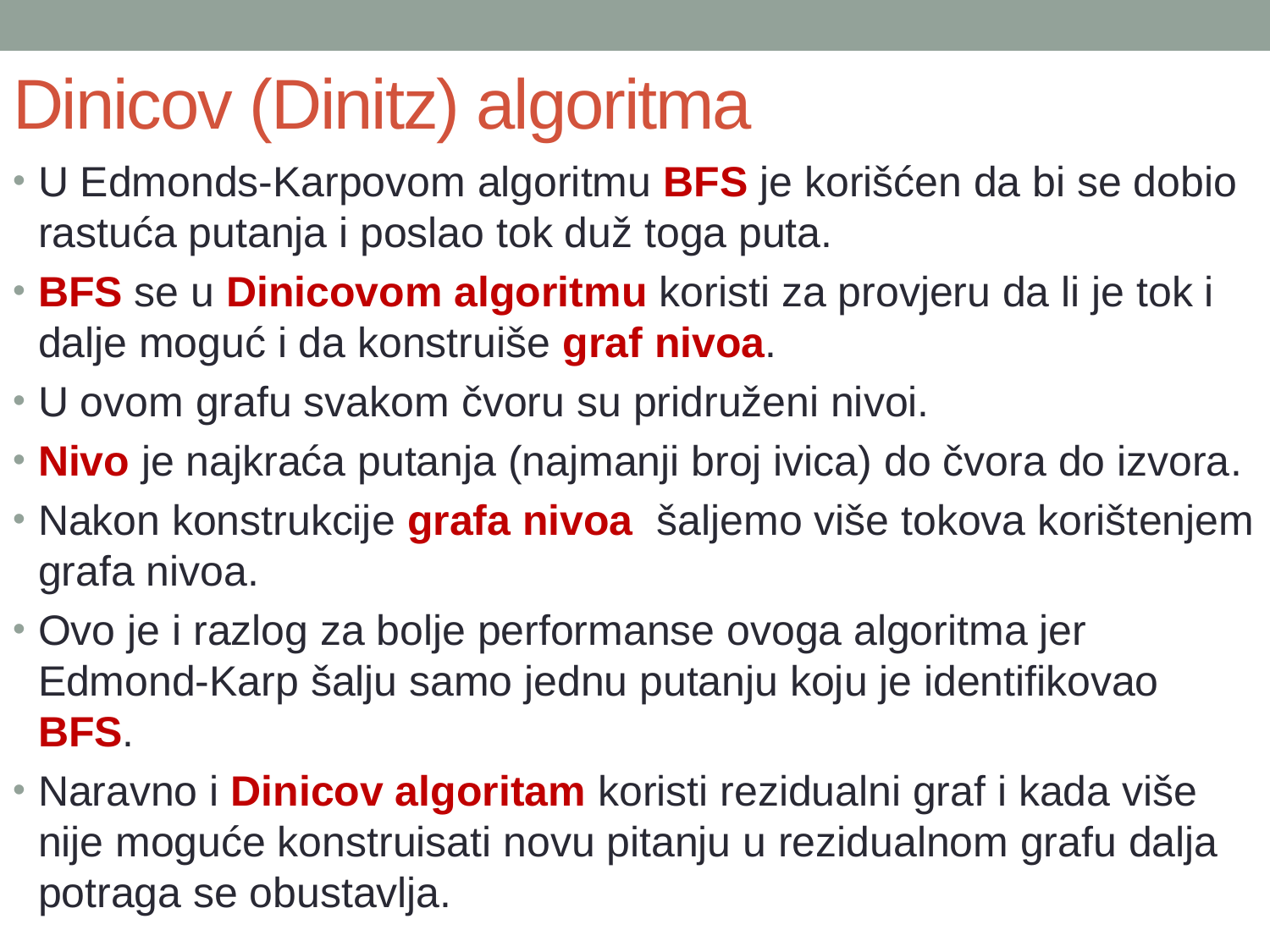

# Dinicov (Dinitz) algoritma
U Edmonds-Karpovom algoritmu BFS je korišćen da bi se dobio rastuća putanja i poslao tok duž toga puta.
BFS se u Dinicovom algoritmu koristi za provjeru da li je tok i dalje moguć i da konstruiše graf nivoa.
U ovom grafu svakom čvoru su pridruženi nivoi.
Nivo je najkraća putanja (najmanji broj ivica) do čvora do izvora.
Nakon konstrukcije grafa nivoa  šaljemo više tokova korištenjem grafa nivoa.
Ovo je i razlog za bolje performanse ovoga algoritma jer Edmond-Karp šalju samo jednu putanju koju je identifikovao BFS.
Naravno i Dinicov algoritam koristi rezidualni graf i kada više nije moguće konstruisati novu pitanju u rezidualnom grafu dalja potraga se obustavlja.